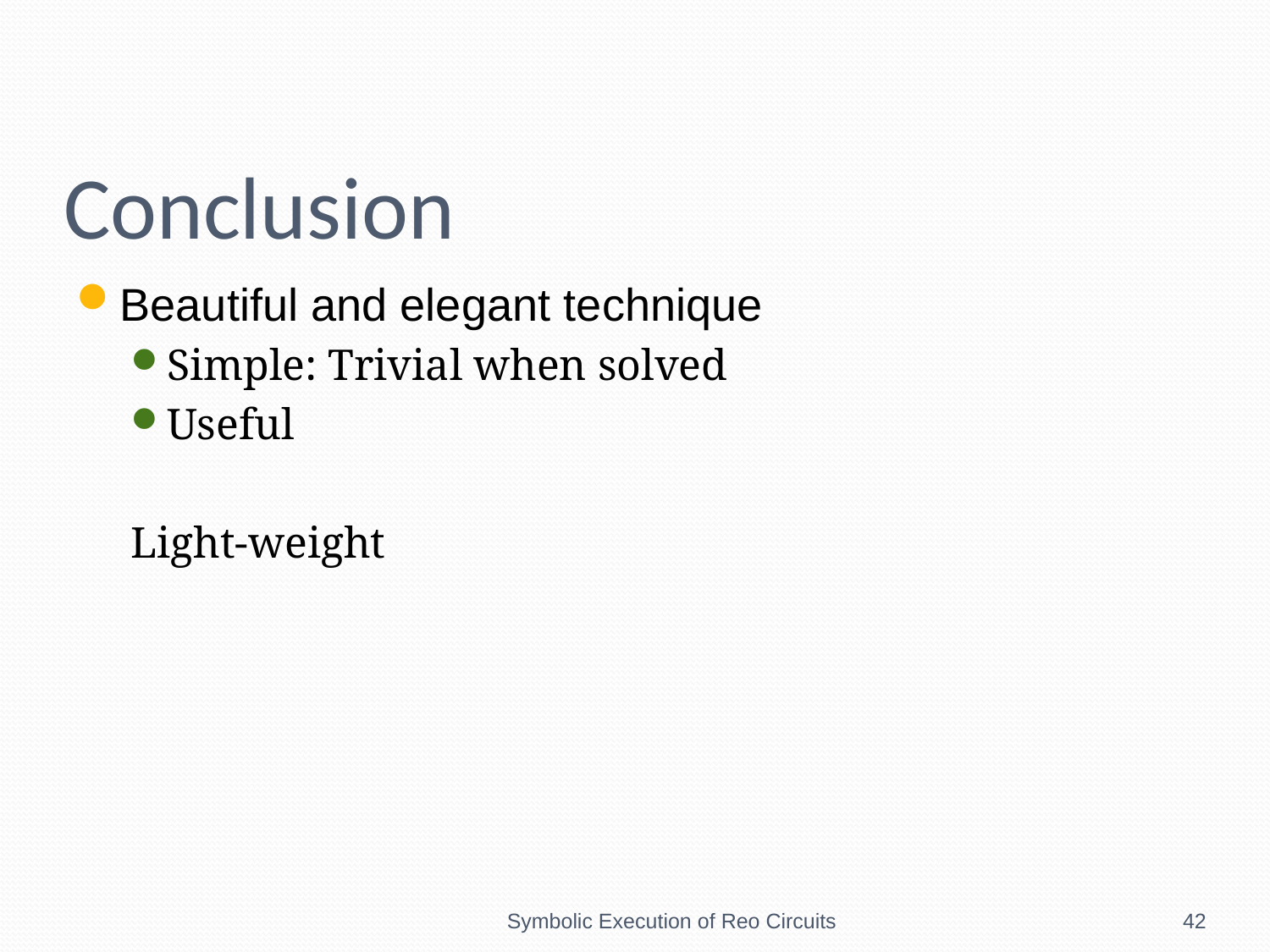

# Conclusion
Beautiful and elegant technique
Simple: Trivial when solved
Useful

Light-weight

Symbolic Execution of Reo Circuits
42